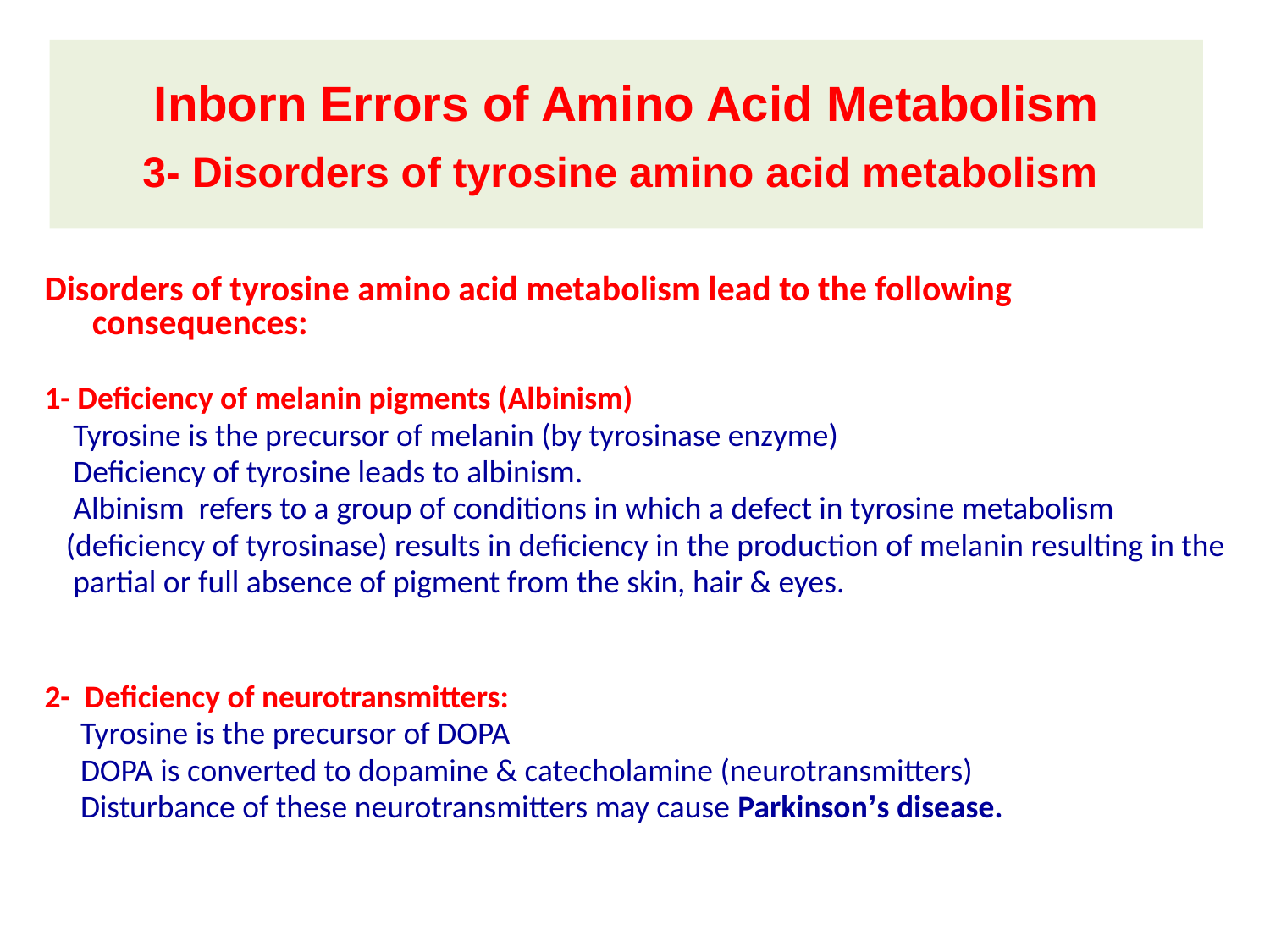

Inborn Errors of Amino Acid Metabolism

3- Disorders of tyrosine amino acid metabolism

Disorders of tyrosine amino acid metabolism lead to the following consequences:

1- Deficiency of melanin pigments (Albinism)
    Tyrosine is the precursor of melanin (by tyrosinase enzyme)
    Deficiency of tyrosine leads to albinism.
    Albinism  refers to a group of conditions in which a defect in tyrosine metabolism
   (deficiency of tyrosinase) results in deficiency in the production of melanin resulting in the
    partial or full absence of pigment from the skin, hair & eyes.

2-  Deficiency of neurotransmitters:
     Tyrosine is the precursor of DOPA
     DOPA is converted to dopamine & catecholamine (neurotransmitters)
     Disturbance of these neurotransmitters may cause Parkinson’s disease.